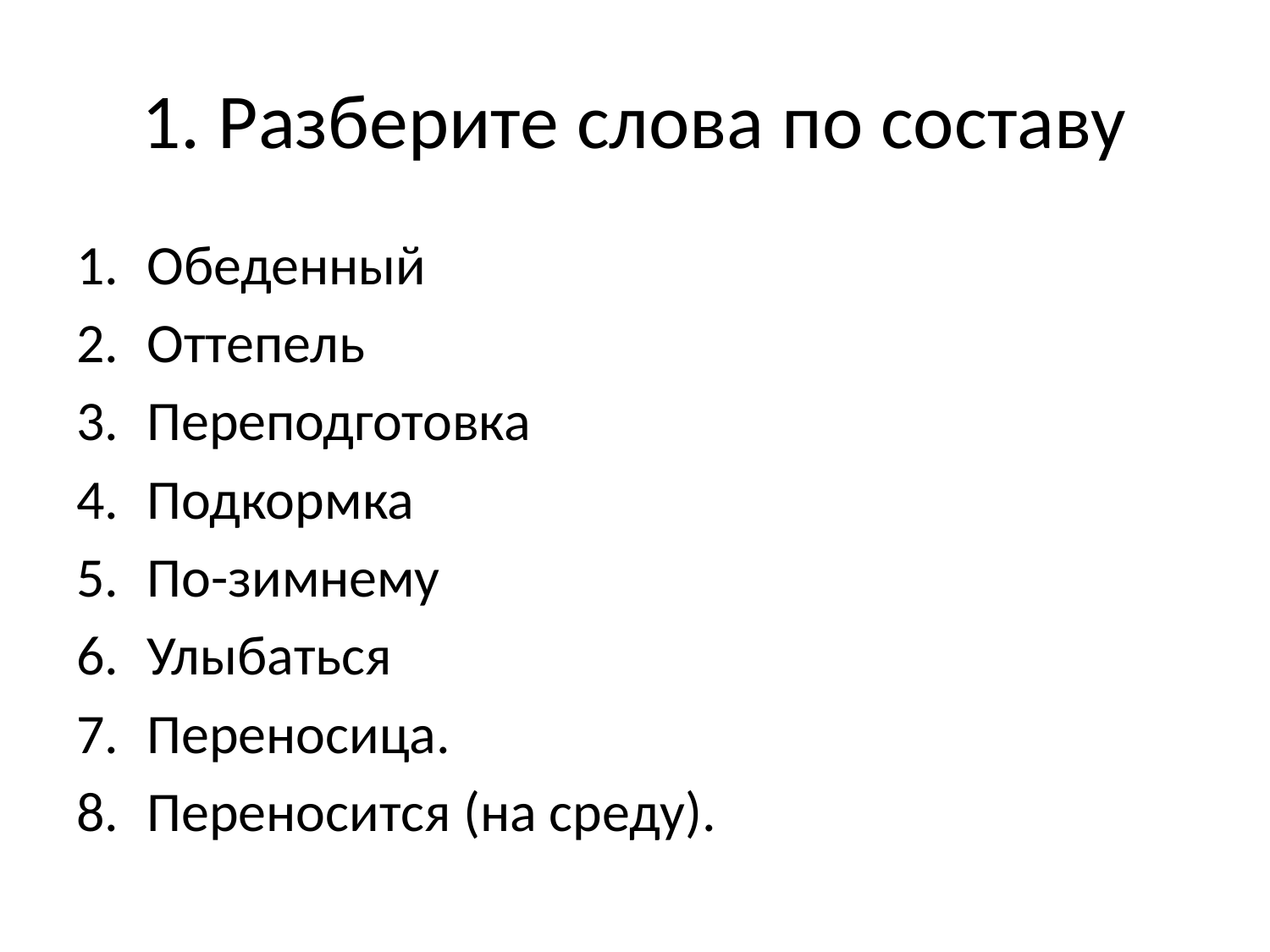

# 1. Разберите слова по составу
Обеденный
Оттепель
Переподготовка
Подкормка
По-зимнему
Улыбаться
Переносица.
Переносится (на среду).